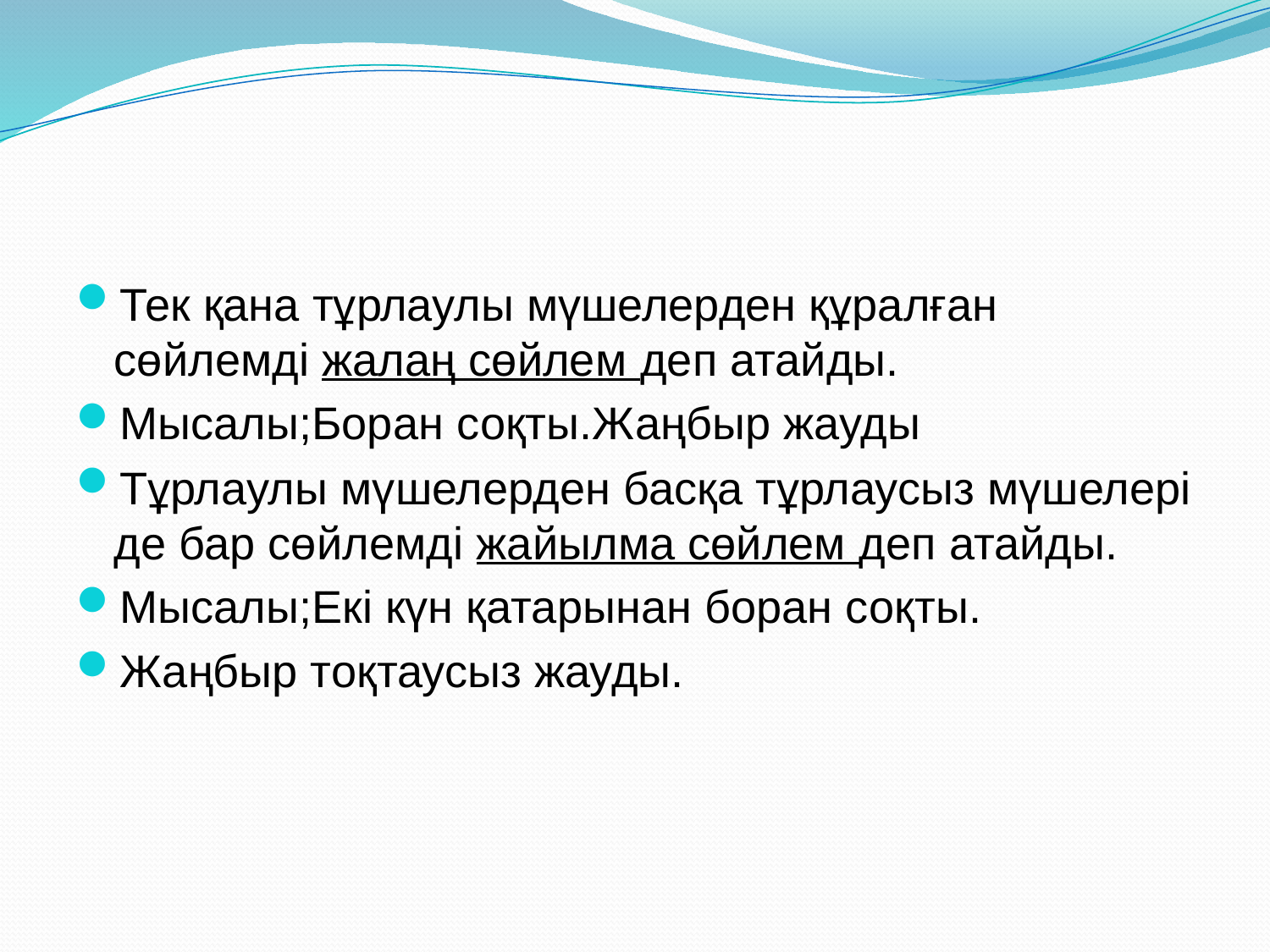

Тек қана тұрлаулы мүшелерден құралған сөйлемді жалаң сөйлем деп атайды.
Мысалы;Боран соқты.Жаңбыр жауды
Тұрлаулы мүшелерден басқа тұрлаусыз мүшелері де бар сөйлемді жайылма сөйлем деп атайды.
Мысалы;Екі күн қатарынан боран соқты.
Жаңбыр тоқтаусыз жауды.